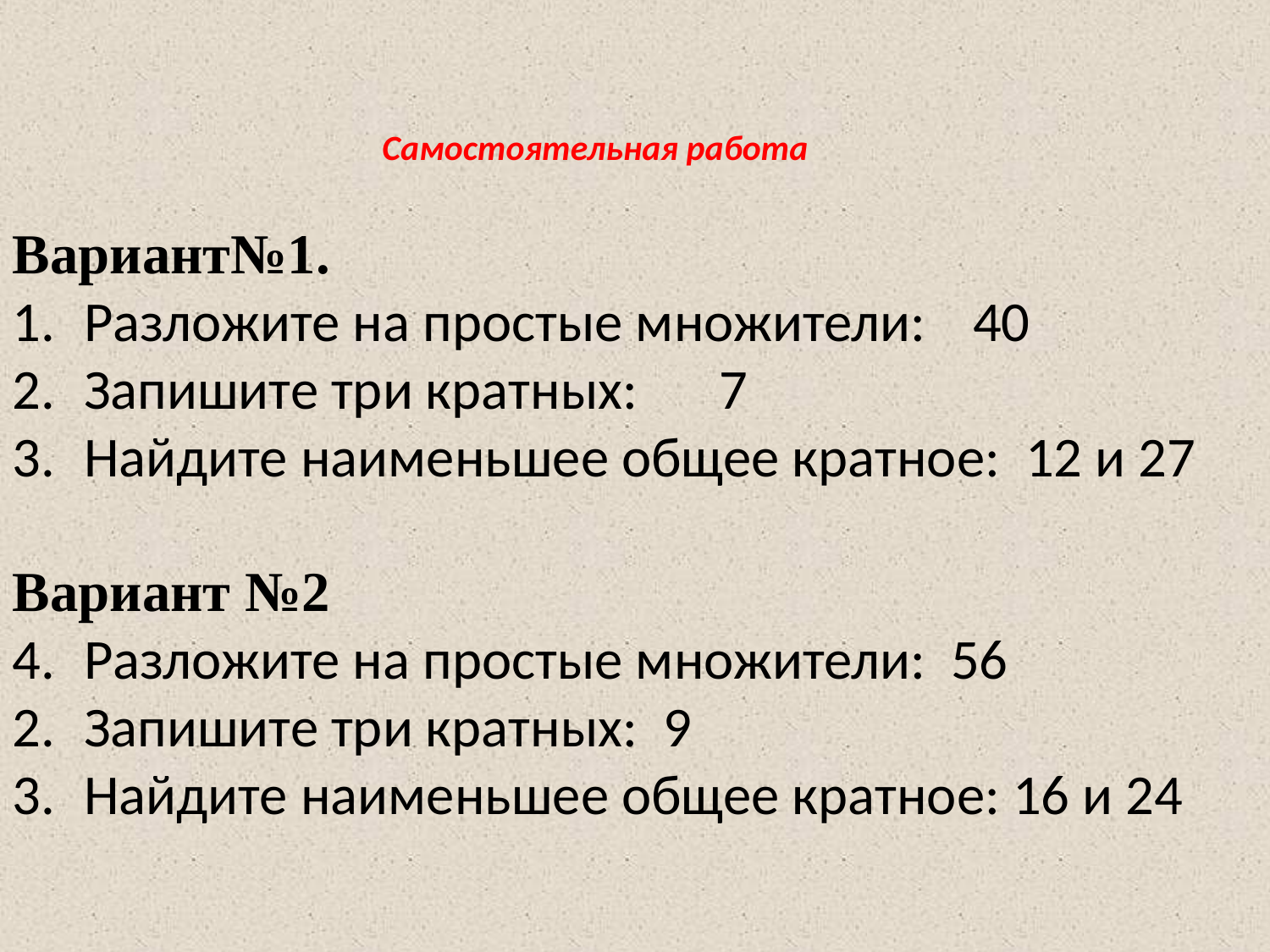

Самостоятельная работа

Вариант№1.
Разложите на простые множители: 	40
Запишите три кратных: 	7
Найдите наименьшее общее кратное:  12 и 27

Вариант №2
Разложите на простые множители:  56
Запишите три кратных:  9
Найдите наименьшее общее кратное: 16 и 24